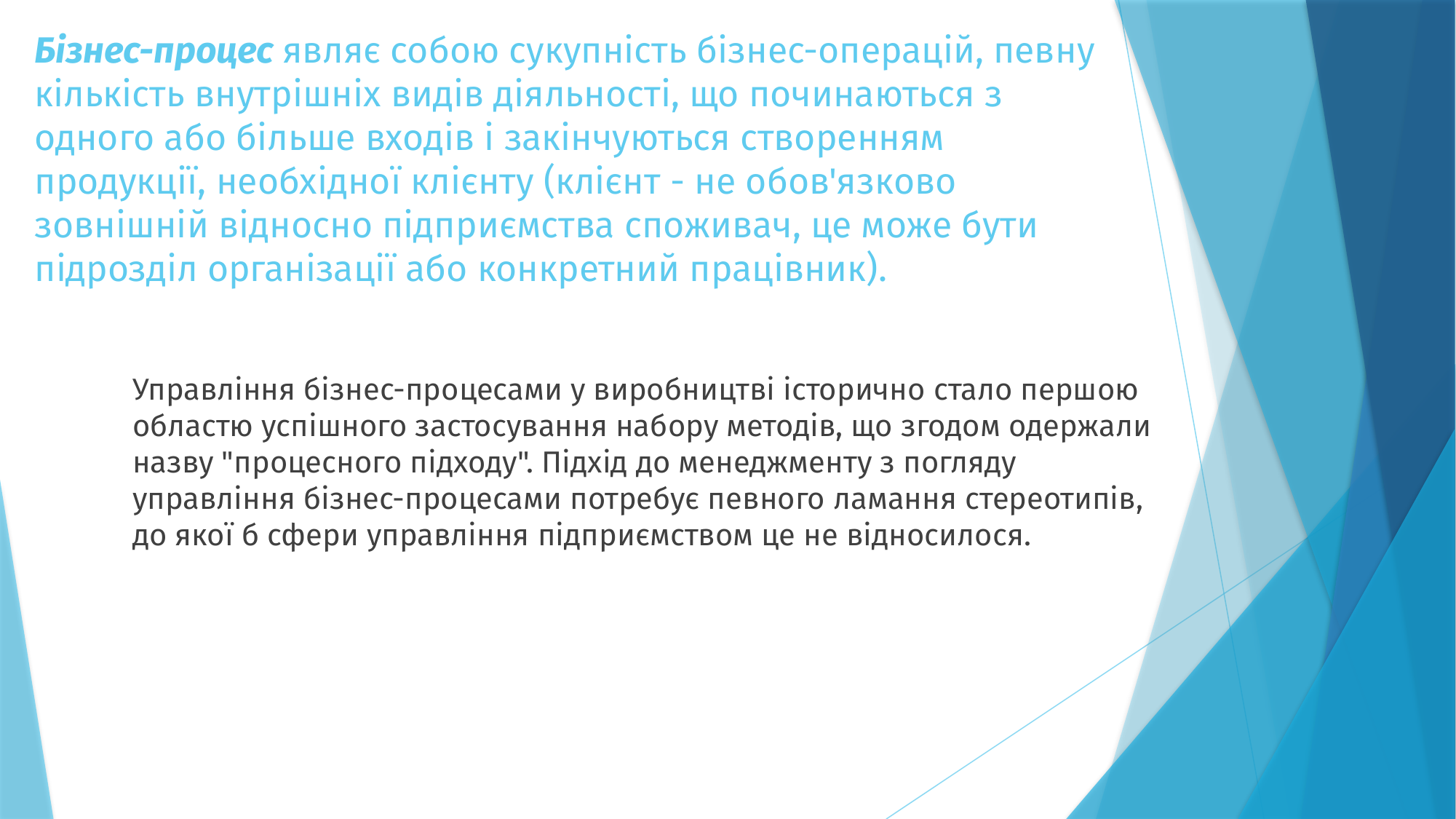

# Бізнес-процес являє собою сукупність бізнес-операцій, певну кількість внутрішніх видів діяльності, що починаються з одного або більше входів і закінчуються створенням продукції, необхідної клієнту (клієнт - не обов'язково зовнішній відносно підприємства споживач, це може бути підрозділ організації або конкретний працівник).
Управління бізнес-процесами у виробництві історично стало першою областю успішного застосування набору методів, що згодом одержали назву "процесного підходу". Підхід до менеджменту з погляду управління бізнес-процесами потребує певного ламання стереотипів, до якої б сфери управління підприємством це не відносилося.